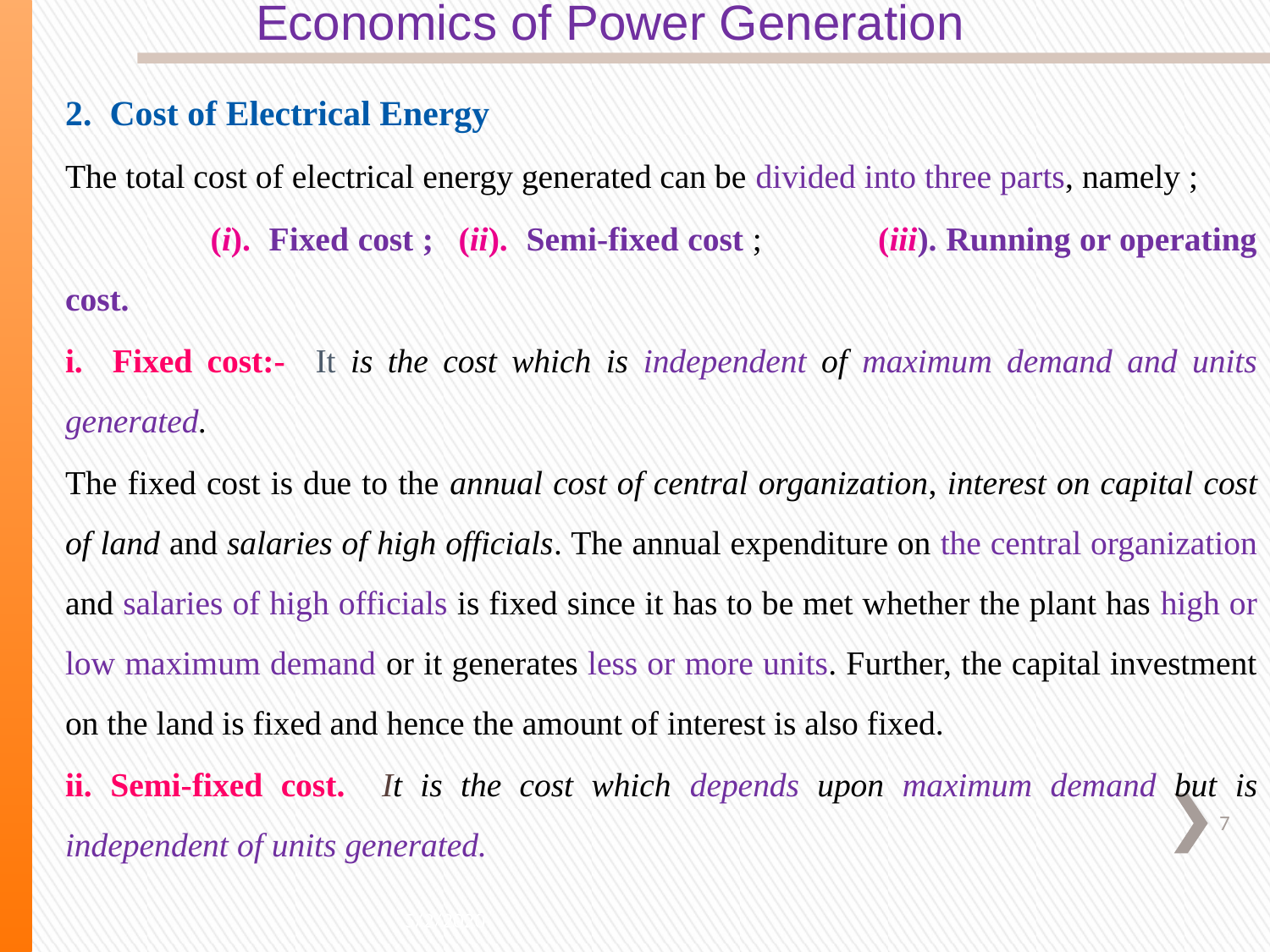

Economics of Power Generation

2.  Cost of Electrical Energy
The total cost of electrical energy generated can be divided into three parts, namely ;
                (i).  Fixed cost ;	(ii).  Semi-fixed cost ;	    (iii). Running or operating cost.
i.  Fixed cost:-  It is the cost which is independent of maximum demand and units generated.
The fixed cost is due to the annual cost of central organization, interest on capital cost of land and salaries of high officials. The annual expenditure on the central organization and salaries of high officials is fixed since it has to be met whether the plant has high or low maximum demand or it generates less or more units. Further, the capital investment on the land is fixed and hence the amount of interest is also fixed.
ii. Semi-fixed cost.  It is the cost which depends upon maximum demand but is independent of units generated.
7
5/2/2020